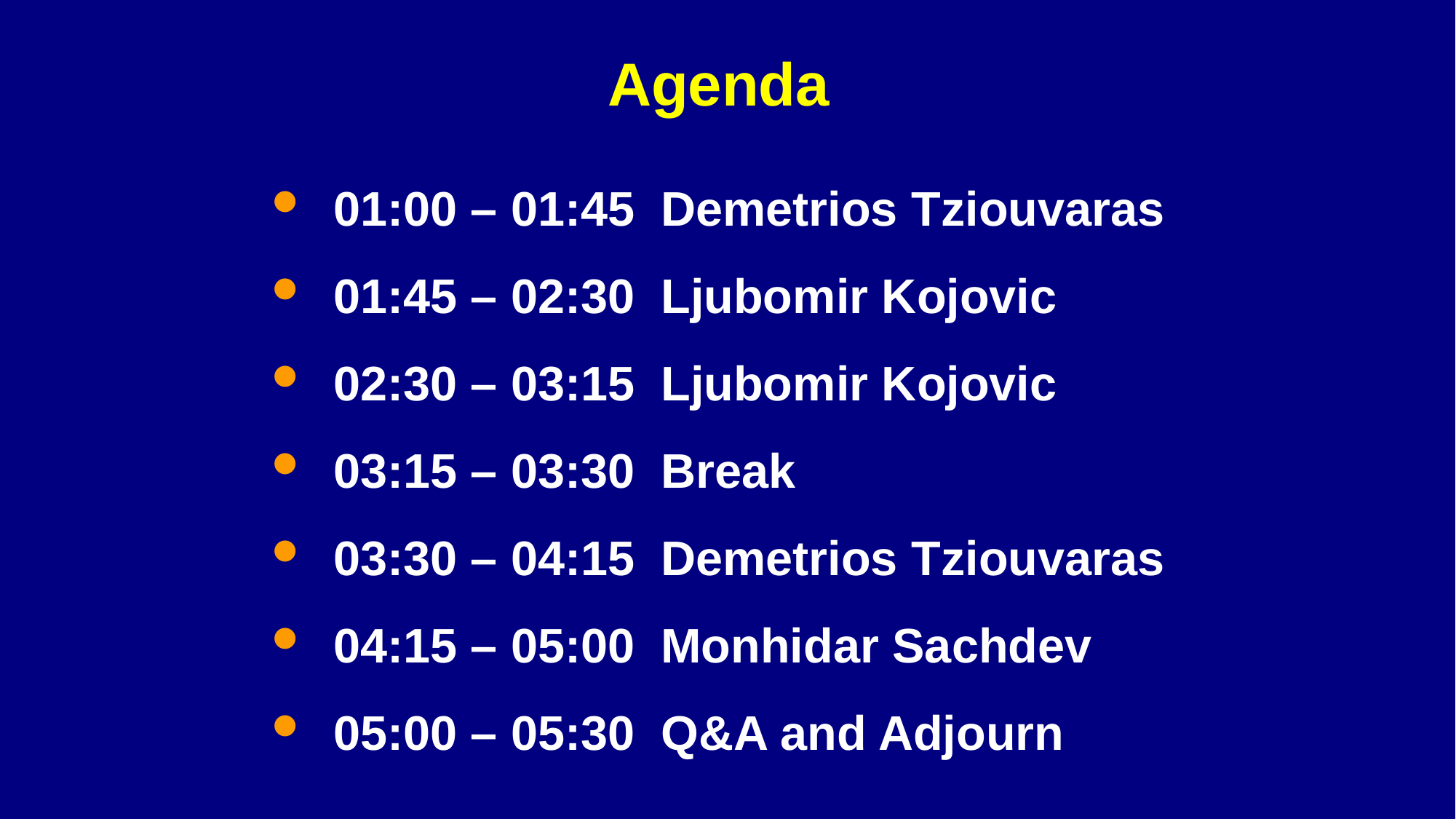

# Agenda
01:00 – 01:45	Demetrios Tziouvaras
01:45 – 02:30	Ljubomir Kojovic
02:30 – 03:15	Ljubomir Kojovic
03:15 – 03:30	Break
03:30 – 04:15	Demetrios Tziouvaras
04:15 – 05:00	Monhidar Sachdev
05:00 – 05:30 	Q&A and Adjourn